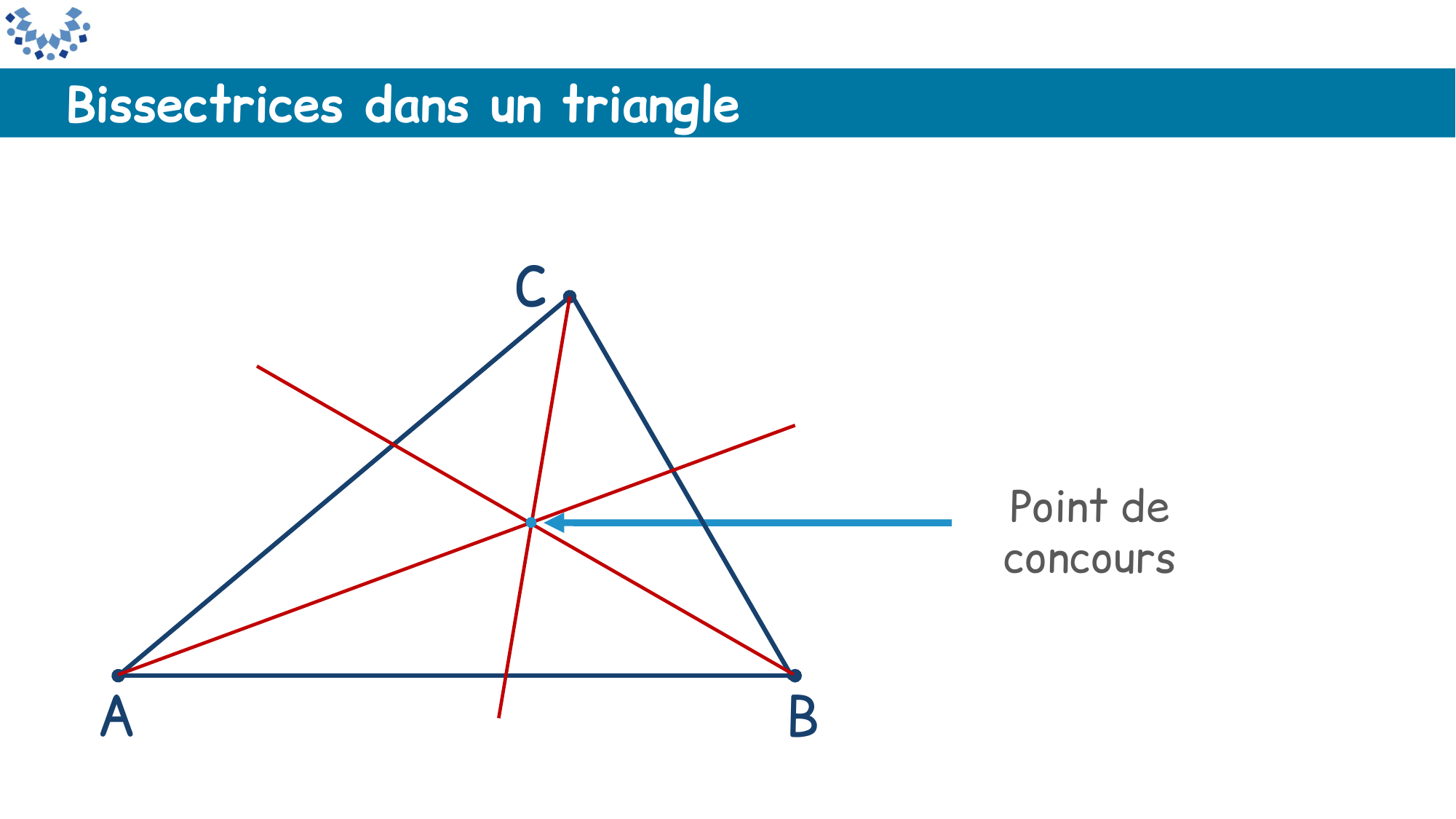

Bissectrices dans un triangle
C
B
A
Point de concours